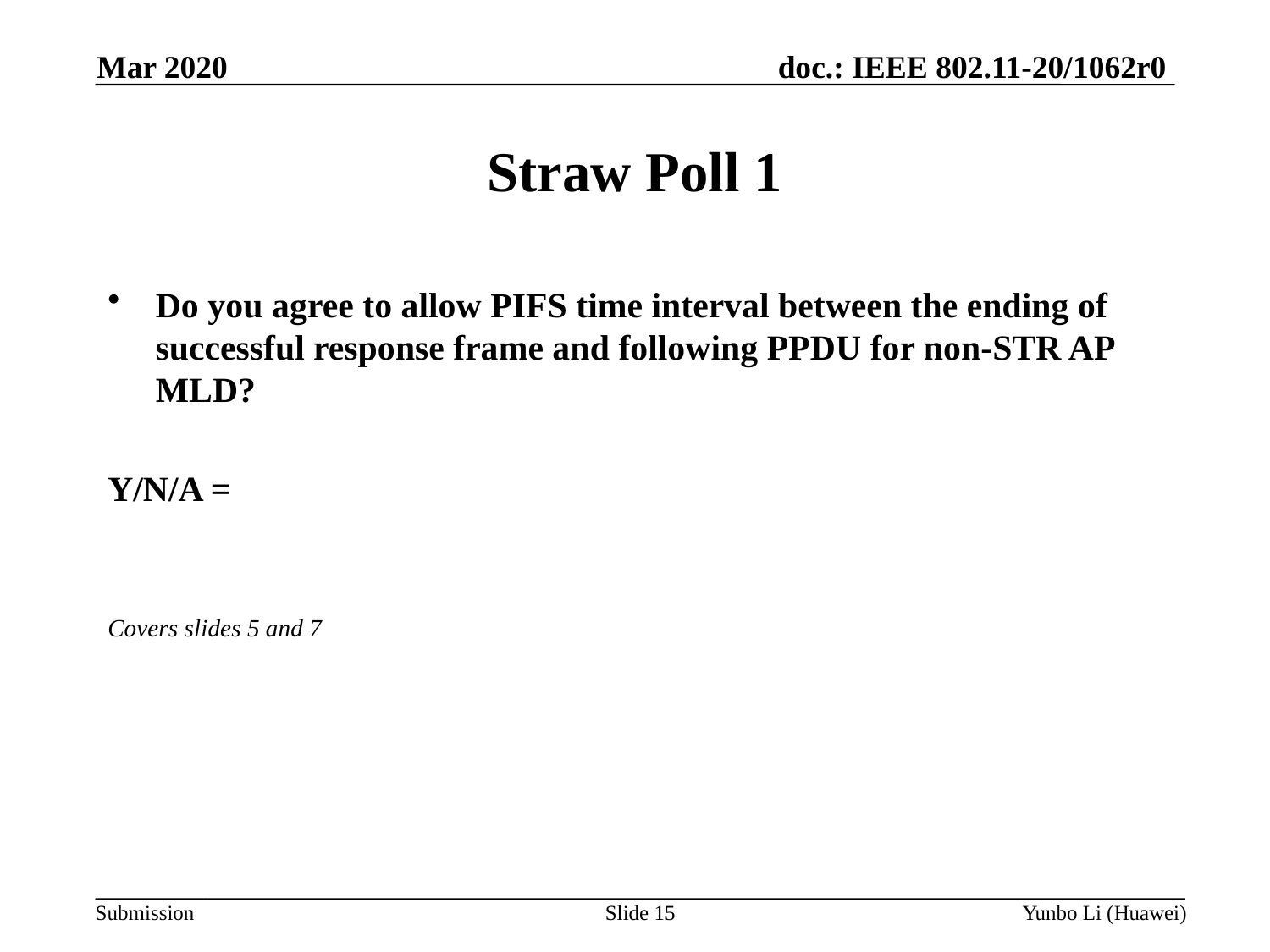

Mar 2020
Straw Poll 1
Do you agree to allow PIFS time interval between the ending of successful response frame and following PPDU for non-STR AP MLD?

Y/N/A =

Covers slides 5 and 7

Slide 15
Yunbo Li (Huawei)